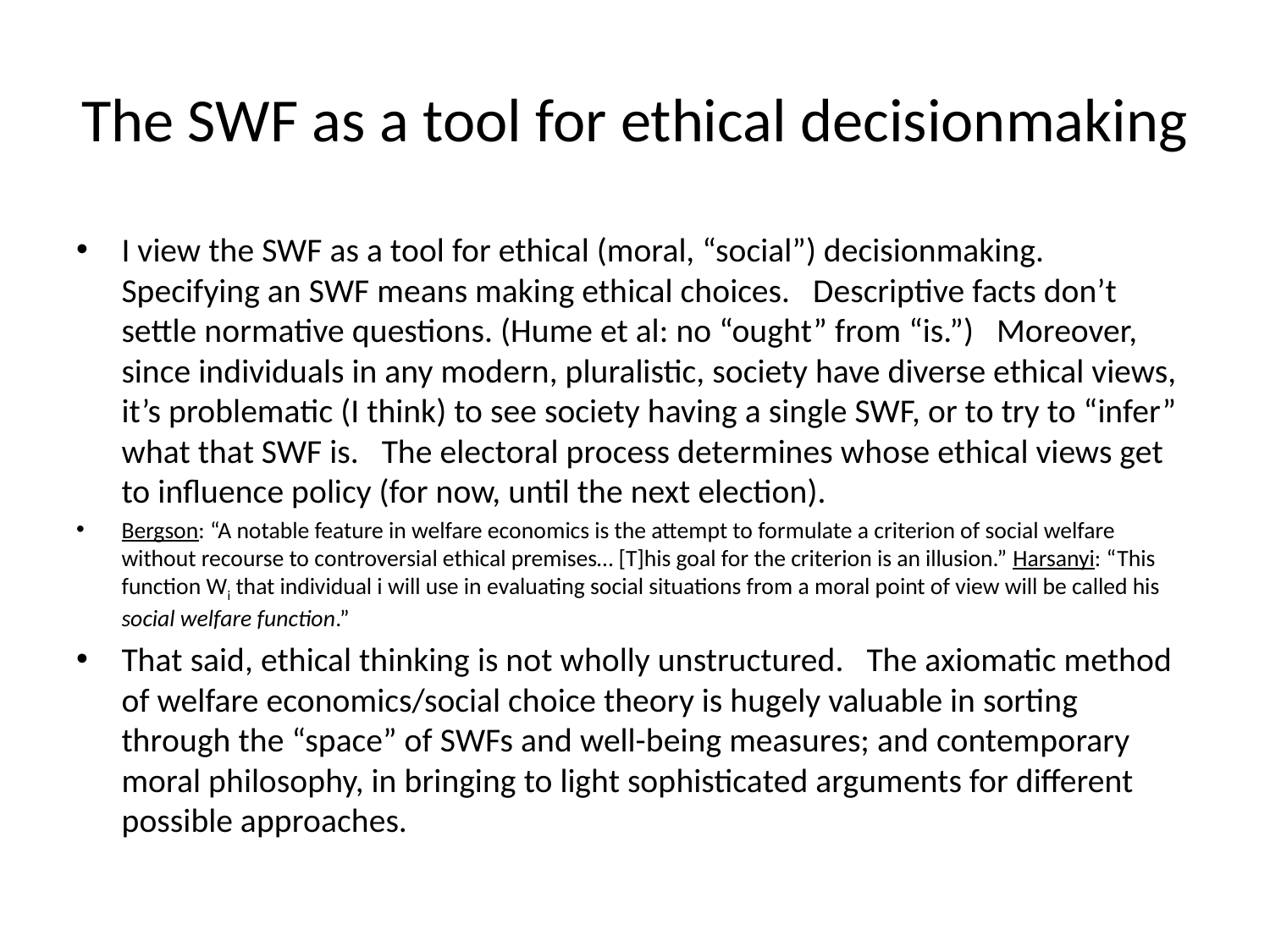

# The SWF as a tool for ethical decisionmaking
I view the SWF as a tool for ethical (moral, “social”) decisionmaking.  Specifying an SWF means making ethical choices.   Descriptive facts don’t settle normative questions. (Hume et al: no “ought” from “is.”)   Moreover, since individuals in any modern, pluralistic, society have diverse ethical views, it’s problematic (I think) to see society having a single SWF, or to try to “infer” what that SWF is.   The electoral process determines whose ethical views get to influence policy (for now, until the next election).
Bergson: “A notable feature in welfare economics is the attempt to formulate a criterion of social welfare without recourse to controversial ethical premises… [T]his goal for the criterion is an illusion.” Harsanyi: “This function Wi that individual i will use in evaluating social situations from a moral point of view will be called his social welfare function.”
That said, ethical thinking is not wholly unstructured.   The axiomatic method of welfare economics/social choice theory is hugely valuable in sorting through the “space” of SWFs and well-being measures; and contemporary moral philosophy, in bringing to light sophisticated arguments for different possible approaches.